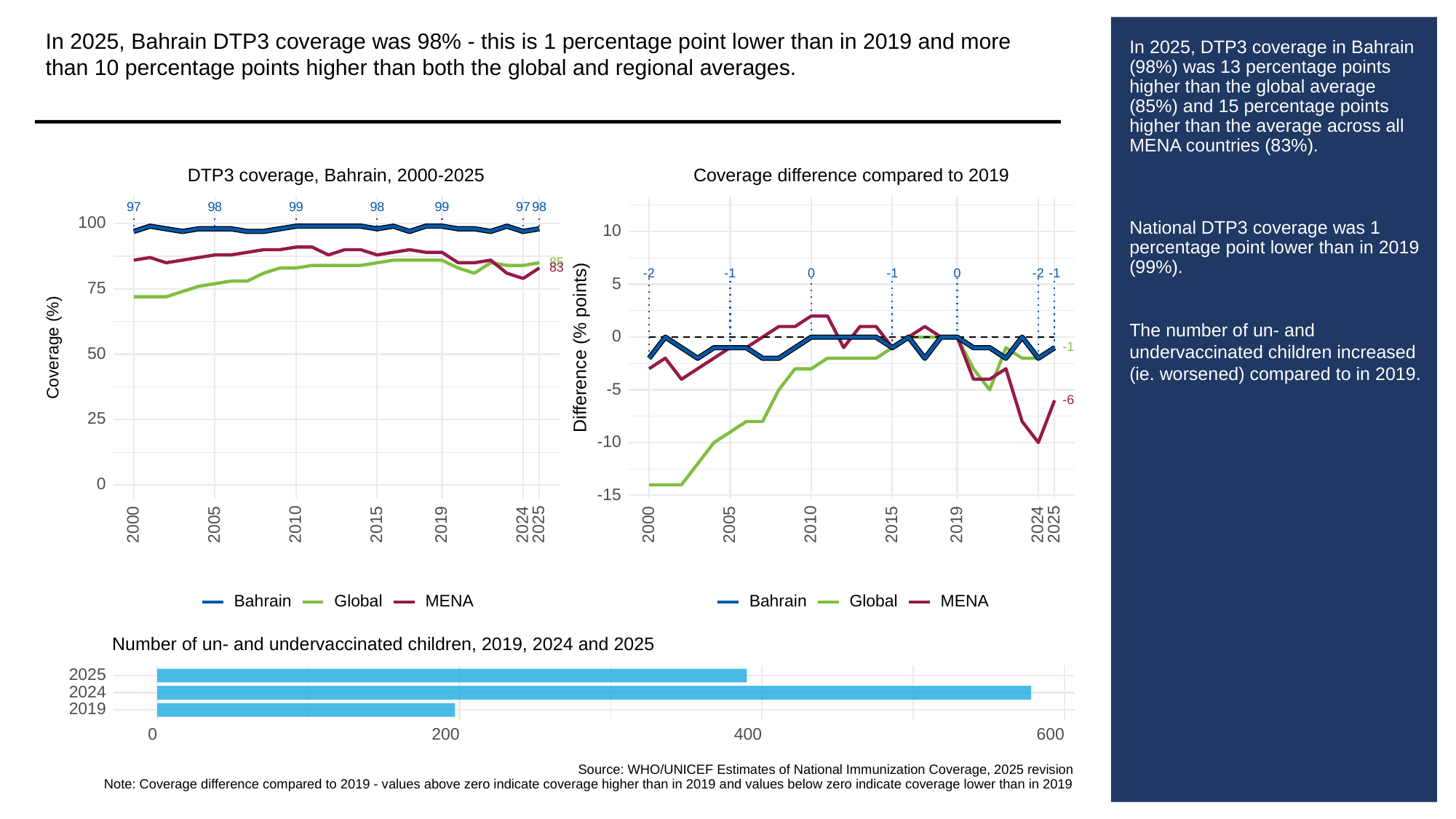

In 2025, Bahrain DTP3 coverage was 98% - this is 1 percentage point lower than in 2019 and more than 10 percentage points higher than both the global and regional averages.
# In 2025, DTP3 coverage in Bahrain (98%) was 13 percentage points higher than the global average (85%) and 15 percentage points higher than the average across all MENA countries (83%).

National DTP3 coverage was 1 percentage point lower than in 2019 (99%).

The number of un- and undervaccinated children increased (ie. worsened) compared to in 2019.

Coverage difference compared to 2019
DTP3 coverage, Bahrain, 2000-2025

97
98
99
98
99
97
98

100

10

85

83
0
0
-2
-1
-1
-2
-1

5
75

0

Difference (% points)
Coverage (%)
-1
50

-5

-6
25

-10

0

-15

2000
2005
2010
2015
2019
2024
2025
2000
2005
2010
2015
2019
2024
2025
Global
Global
Bahrain
Bahrain
MENA
MENA

Number of un- and undervaccinated children, 2019, 2024 and 2025

2025

2024

2019

0
200
400
600
Source: WHO/UNICEF Estimates of National Immunization Coverage, 2025 revision
Note: Coverage difference compared to 2019 - values above zero indicate coverage higher than in 2019 and values below zero indicate coverage lower than in 2019